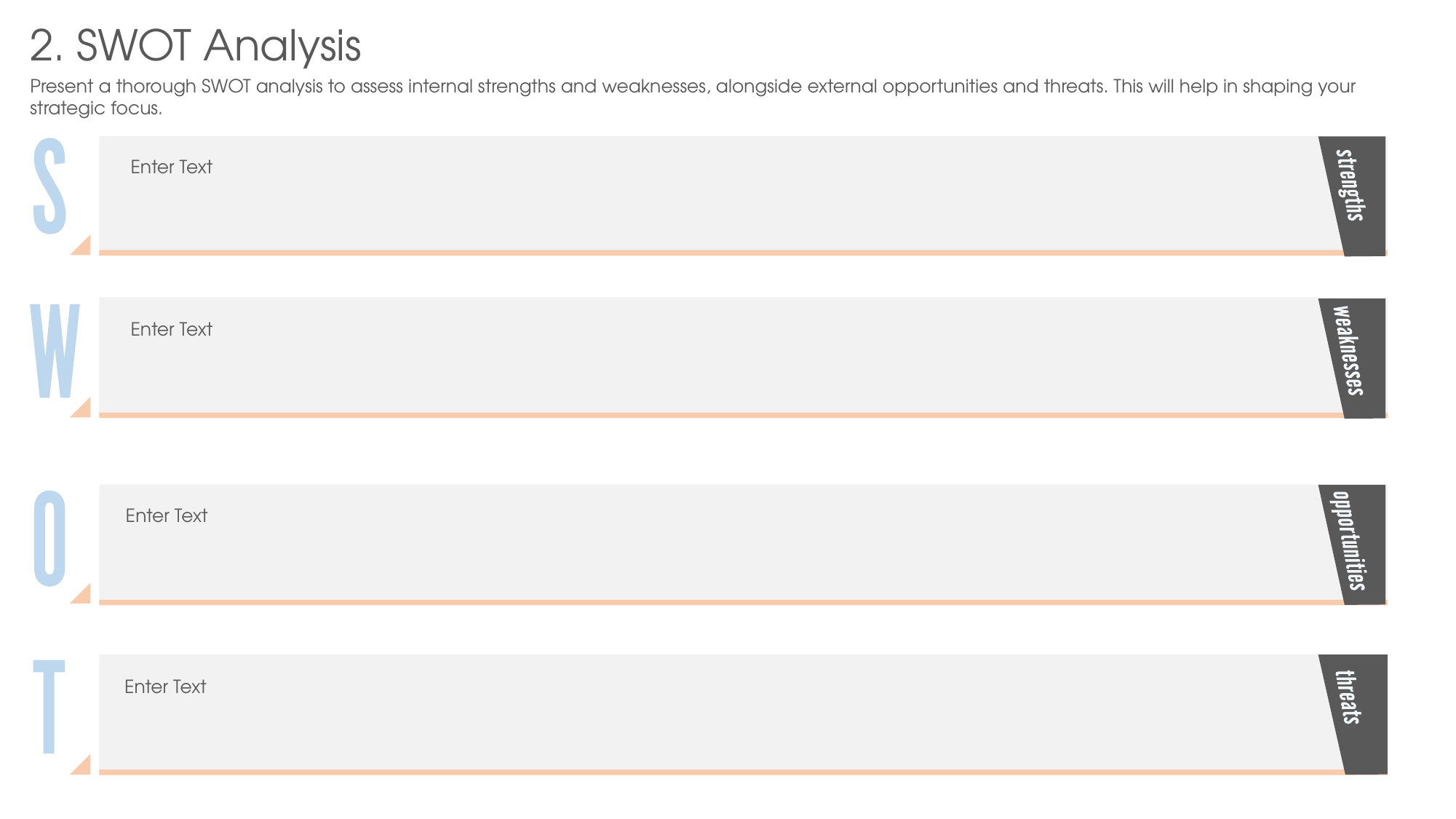

2. SWOT Analysis
Present a thorough SWOT analysis to assess internal strengths and weaknesses, alongside external opportunities and threats. This will help in shaping your strategic focus.

Enter Text

Enter Text

Enter Text

Enter Text